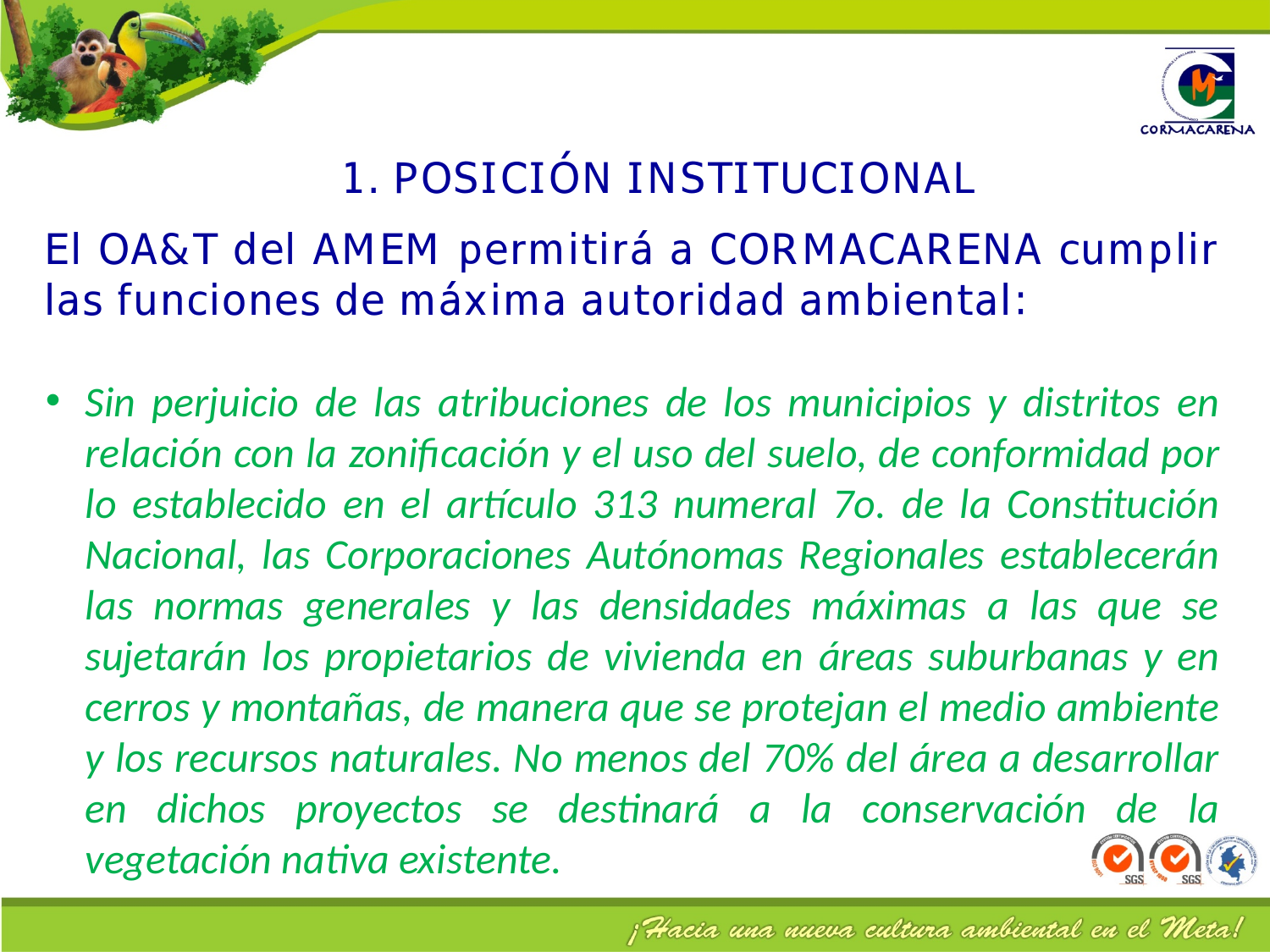

# 1. POSICIÓN INSTITUCIONAL
El OA&T del AMEM permitirá a CORMACARENA cumplir las funciones de máxima autoridad ambiental:

Sin perjuicio de las atribuciones de los municipios y distritos en relación con la zonificación y el uso del suelo, de conformidad por lo establecido en el artículo 313 numeral 7o. de la Constitución Nacional, las Corporaciones Autónomas Regionales establecerán las normas generales y las densidades máximas a las que se sujetarán los propietarios de vivienda en áreas suburbanas y en cerros y montañas, de manera que se protejan el medio ambiente y los recursos naturales. No menos del 70% del área a desarrollar en dichos proyectos se destinará a la conservación de la vegetación nativa existente.